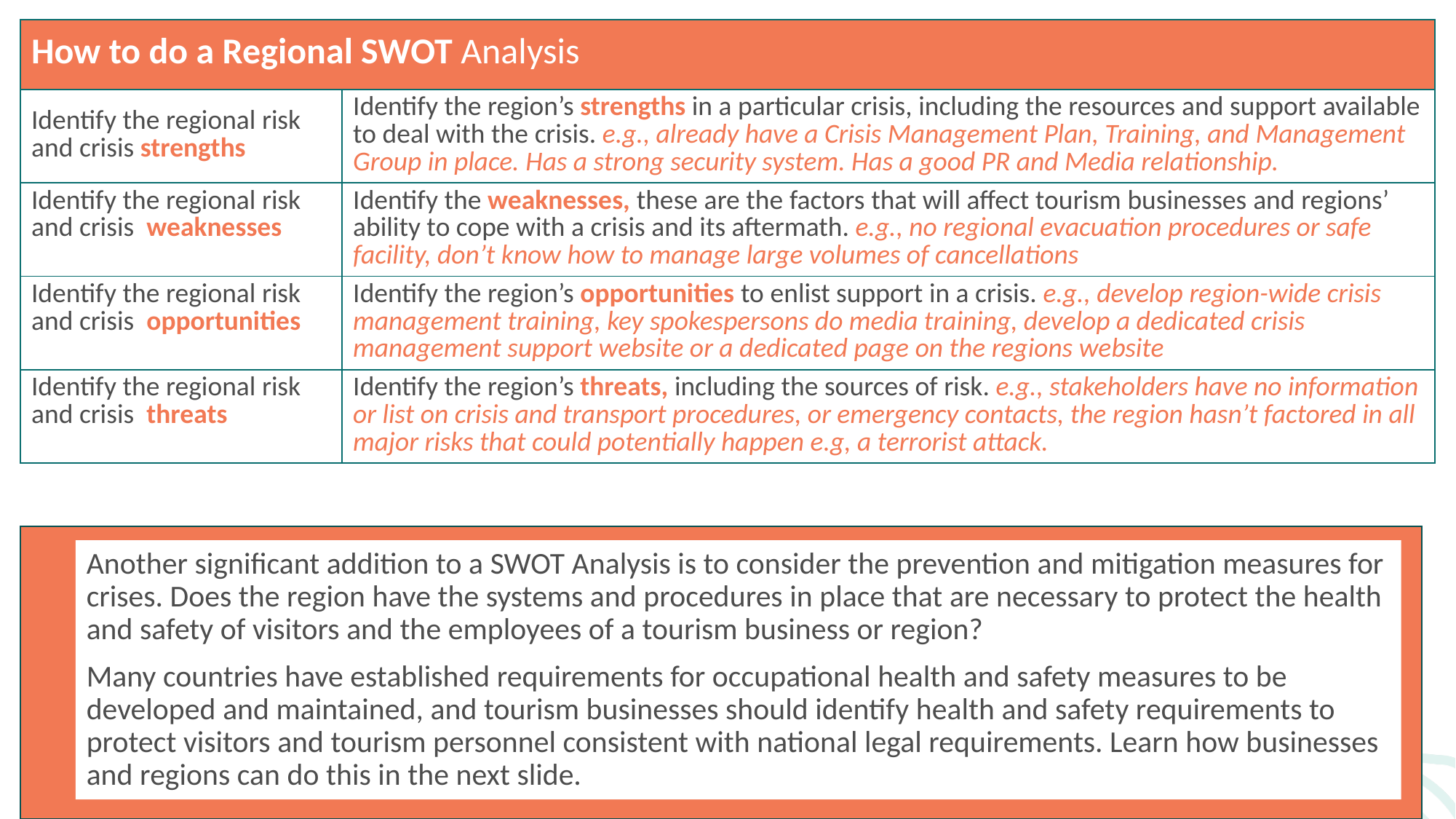

| How to do a Regional SWOT Analysis |  |
| --- | --- |
| Identify the regional risk and crisis strengths | Identify the region’s strengths in a particular crisis, including the resources and support available to deal with the crisis. e.g., already have a Crisis Management Plan, Training, and Management Group in place. Has a strong security system. Has a good PR and Media relationship. |
| Identify the regional risk and crisis weaknesses | Identify the weaknesses, these are the factors that will affect tourism businesses and regions’ ability to cope with a crisis and its aftermath. e.g., no regional evacuation procedures or safe facility, don’t know how to manage large volumes of cancellations |
| Identify the regional risk and crisis opportunities | Identify the region’s opportunities to enlist support in a crisis. e.g., develop region-wide crisis management training, key spokespersons do media training, develop a dedicated crisis management support website or a dedicated page on the regions website |
| Identify the regional risk and crisis threats | Identify the region’s threats, including the sources of risk. e.g., stakeholders have no information or list on crisis and transport procedures, or emergency contacts, the region hasn’t factored in all major risks that could potentially happen e.g, a terrorist attack. |

Another significant addition to a SWOT Analysis is to consider the prevention and mitigation measures for crises. Does the region have the systems and procedures in place that are necessary to protect the health and safety of visitors and the employees of a tourism business or region?
Many countries have established requirements for occupational health and safety measures to be developed and maintained, and tourism businesses should identify health and safety requirements to protect visitors and tourism personnel consistent with national legal requirements. Learn how businesses and regions can do this in the next slide.